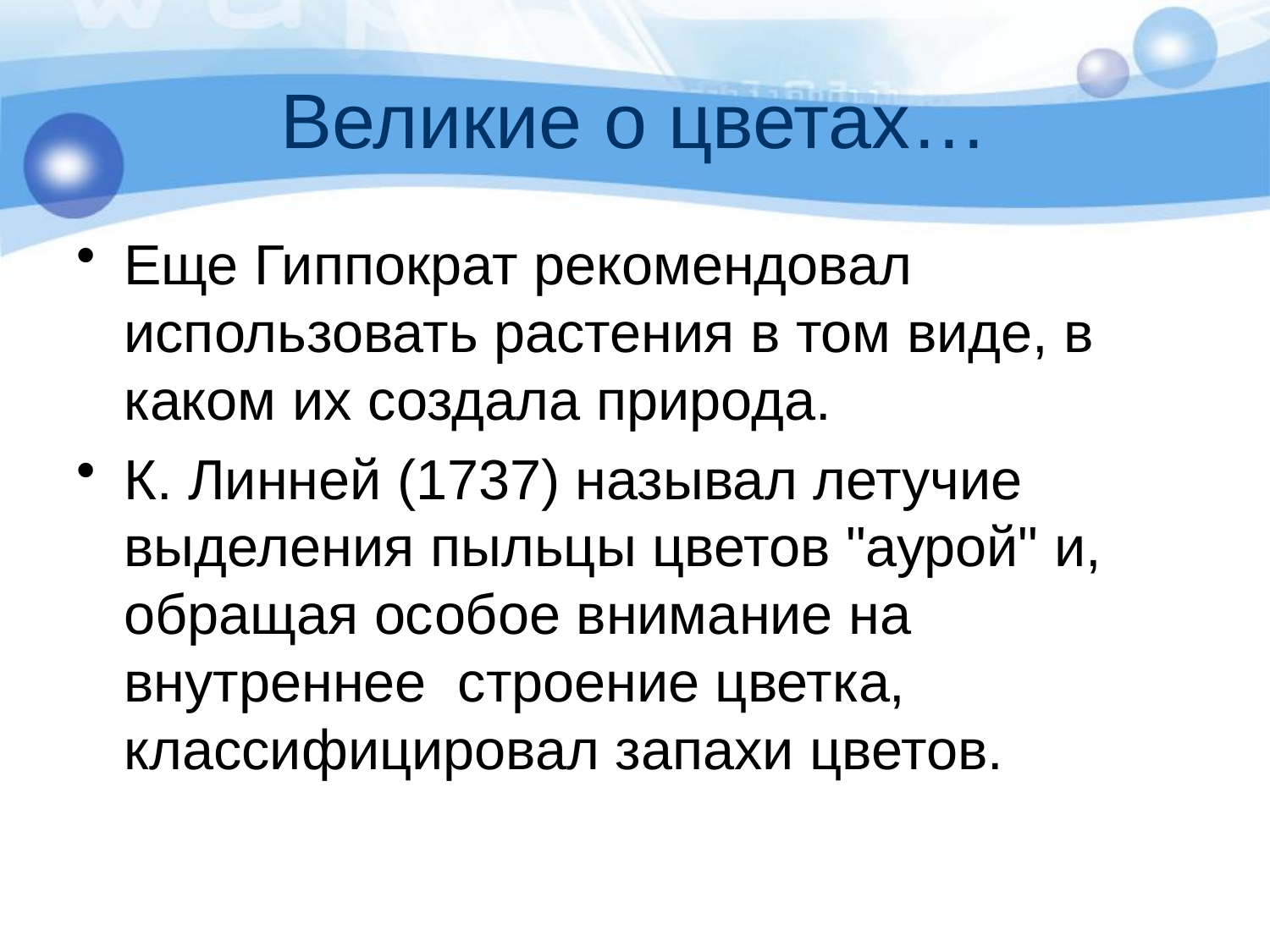

# Великие о цветах…
Еще Гиппократ рекомендовал использовать растения в том виде, в каком их создала природа.
К. Линней (1737) называл летучие выделения пыльцы цветов "аурой" и, обращая особое внимание на внутреннее  строение цветка, классифицировал запахи цветов.